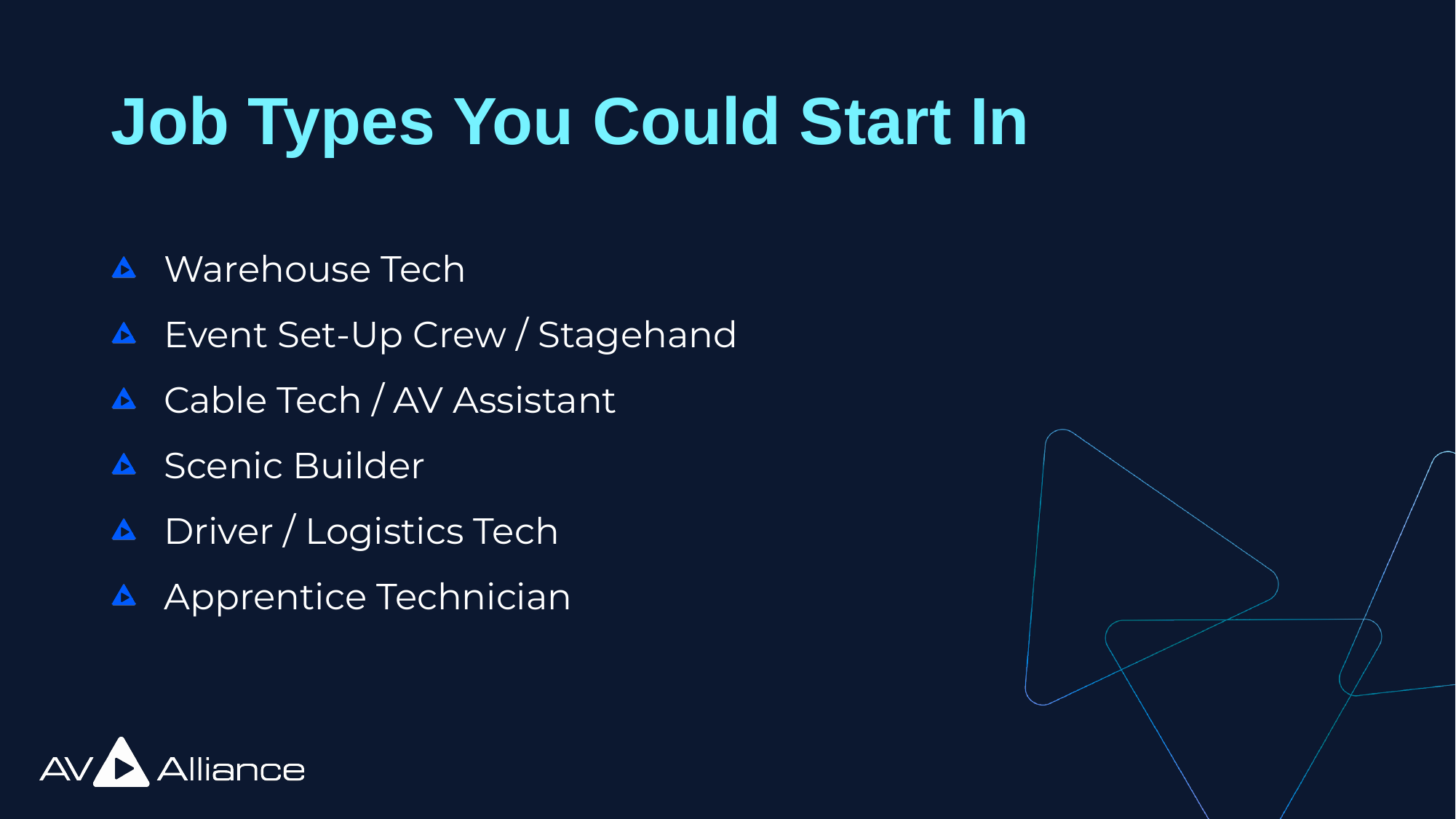

# Job Types You Could Start In
Warehouse Tech
Event Set-Up Crew / Stagehand
Cable Tech / AV Assistant
Scenic Builder
Driver / Logistics Tech
Apprentice Technician